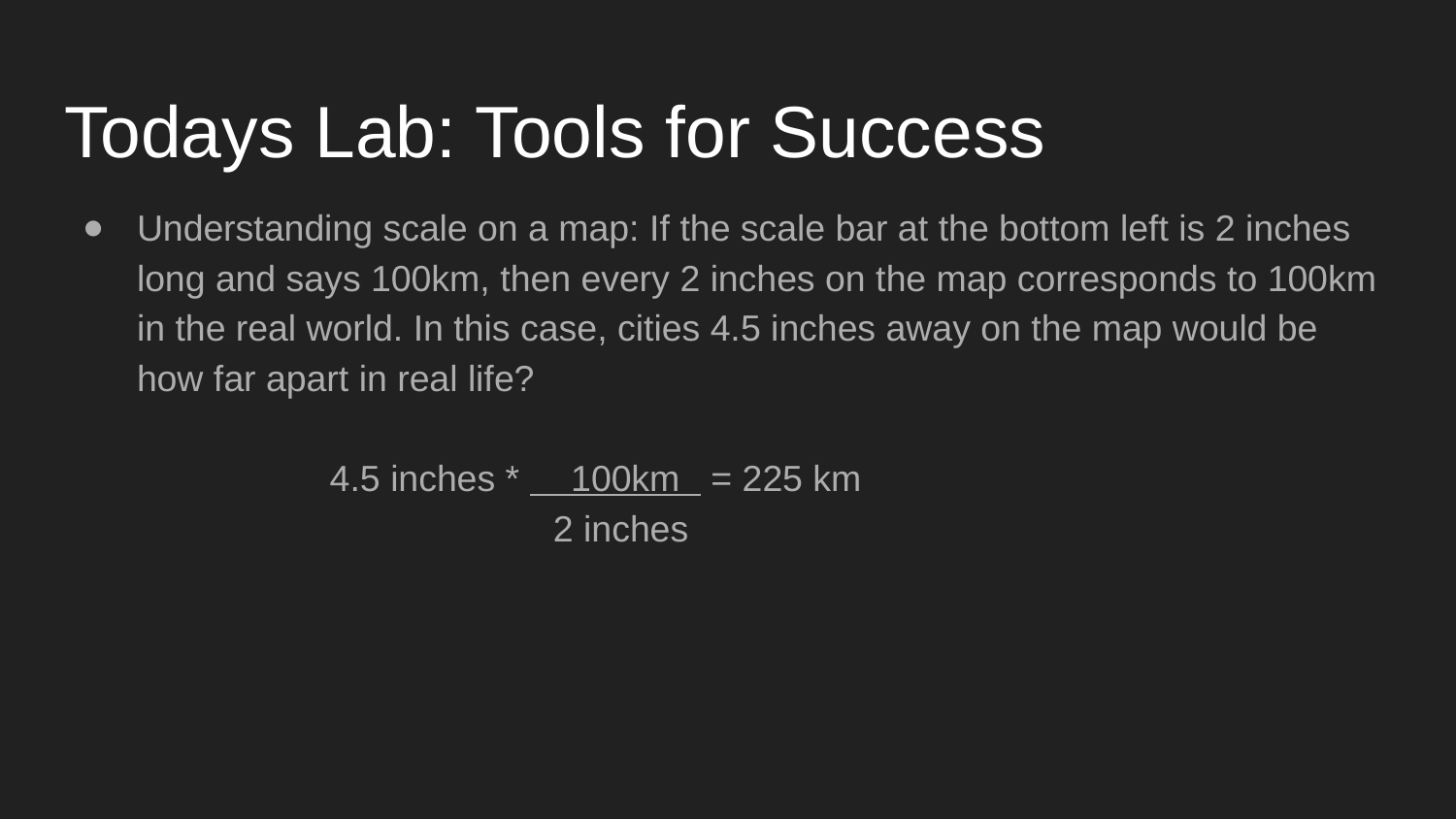

# Todays Lab: Tools for Success
Understanding scale on a map: If the scale bar at the bottom left is 2 inches long and says 100km, then every 2 inches on the map corresponds to 100km in the real world. In this case, cities 4.5 inches away on the map would be how far apart in real life?
                   4.5 inches *     100km   = 225 km
                                         2 inches